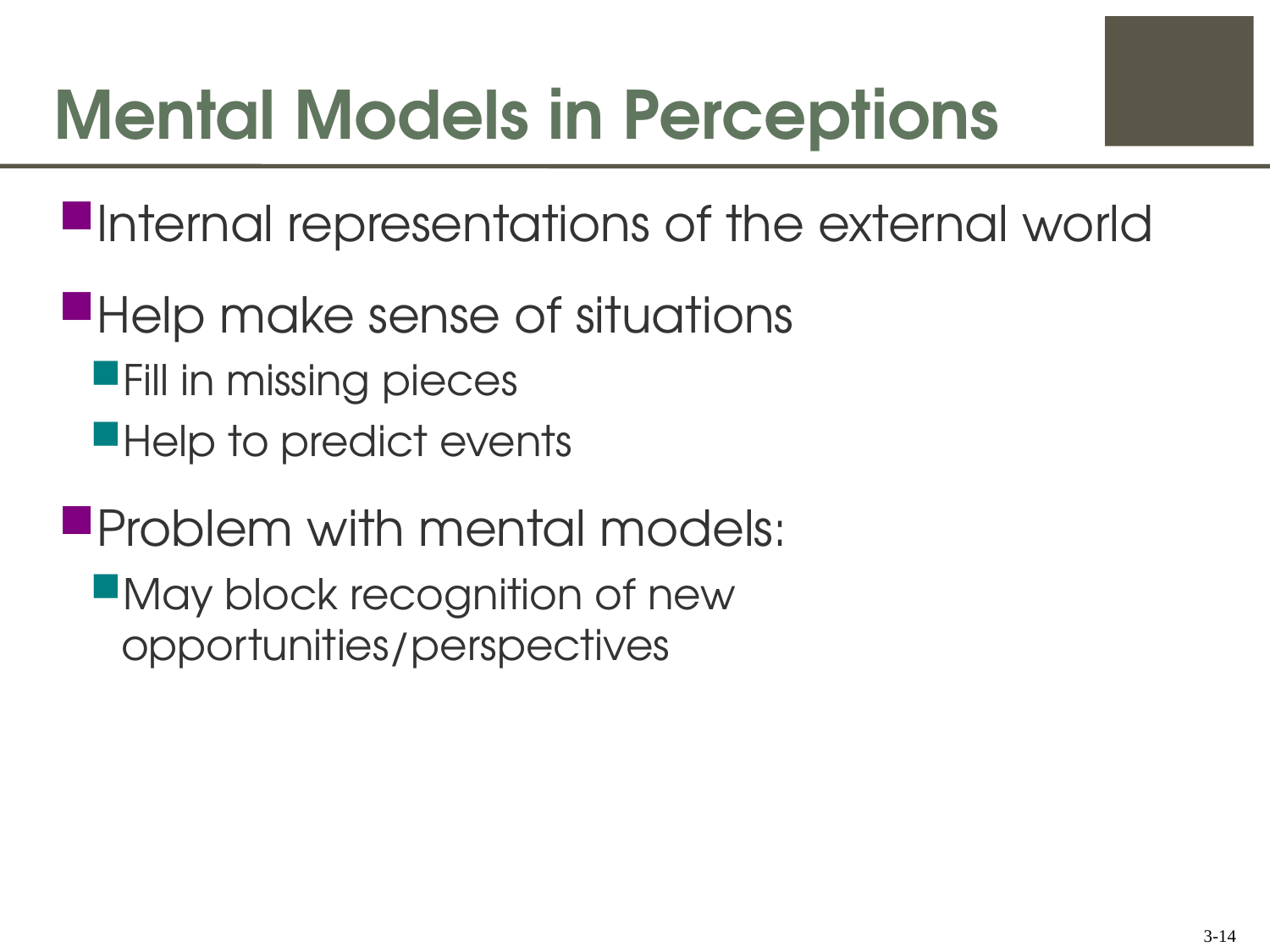

# Mental Models in Perceptions
Internal representations of the external world
Help make sense of situations
Fill in missing pieces
Help to predict events
Problem with mental models:
May block recognition of new opportunities/perspectives